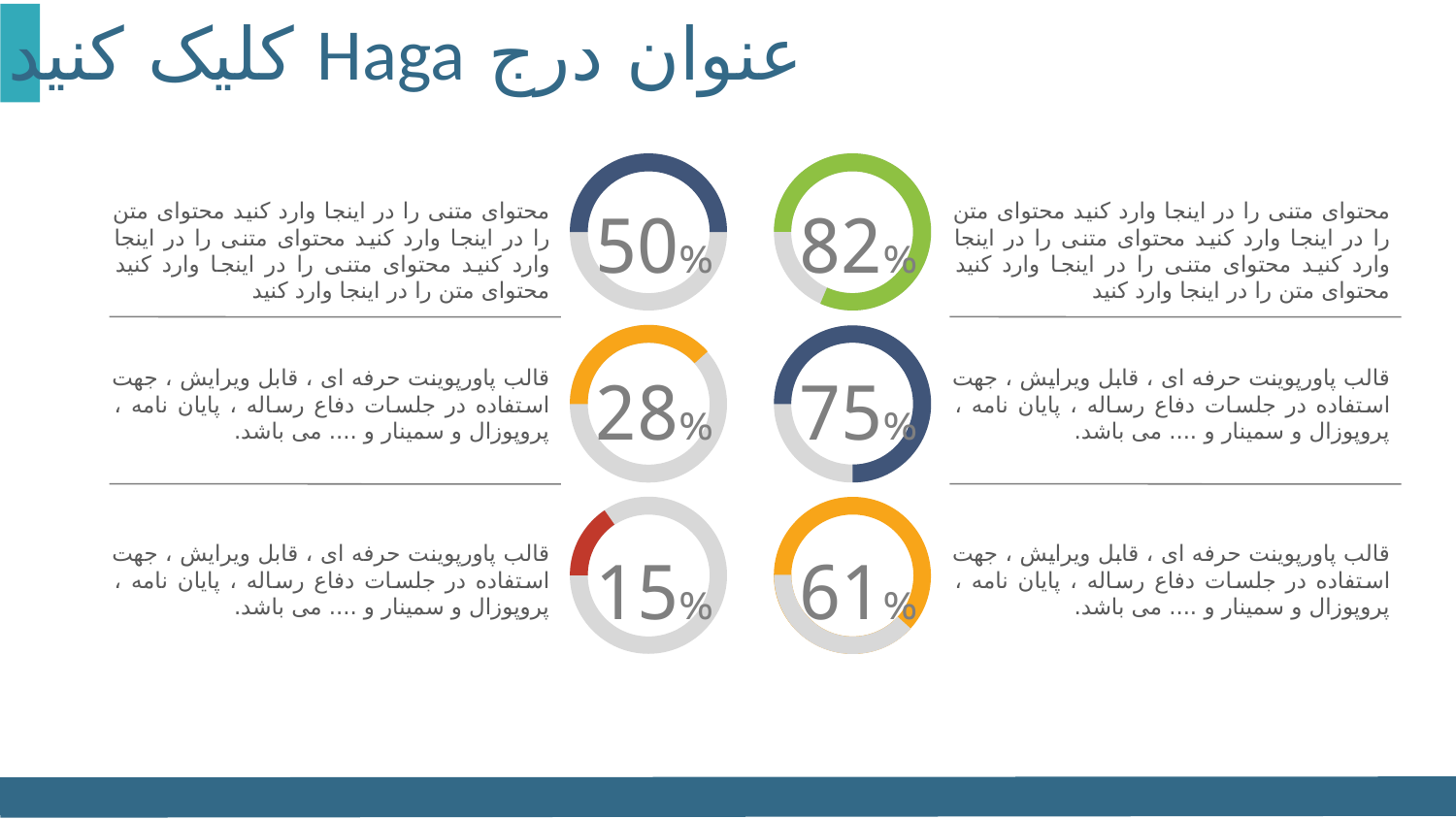

# عنوان درج Haga کلیک کنید

50%

82%
محتوای متنی را در اینجا وارد کنید محتوای متن را در اینجا وارد کنید محتوای متنی را در اینجا وارد کنید محتوای متنی را در اینجا وارد کنید محتوای متن را در اینجا وارد کنید
محتوای متنی را در اینجا وارد کنید محتوای متن را در اینجا وارد کنید محتوای متنی را در اینجا وارد کنید محتوای متنی را در اینجا وارد کنید محتوای متن را در اینجا وارد کنید

28%

75%
قالب پاورپوينت حرفه ای ، قابل ویرایش ، جهت استفاده در جلسات دفاع رساله ، پایان نامه ، پروپوزال و سمینار و .... می باشد.
قالب پاورپوينت حرفه ای ، قابل ویرایش ، جهت استفاده در جلسات دفاع رساله ، پایان نامه ، پروپوزال و سمینار و .... می باشد.

61%

15%
قالب پاورپوينت حرفه ای ، قابل ویرایش ، جهت استفاده در جلسات دفاع رساله ، پایان نامه ، پروپوزال و سمینار و .... می باشد.
قالب پاورپوينت حرفه ای ، قابل ویرایش ، جهت استفاده در جلسات دفاع رساله ، پایان نامه ، پروپوزال و سمینار و .... می باشد.